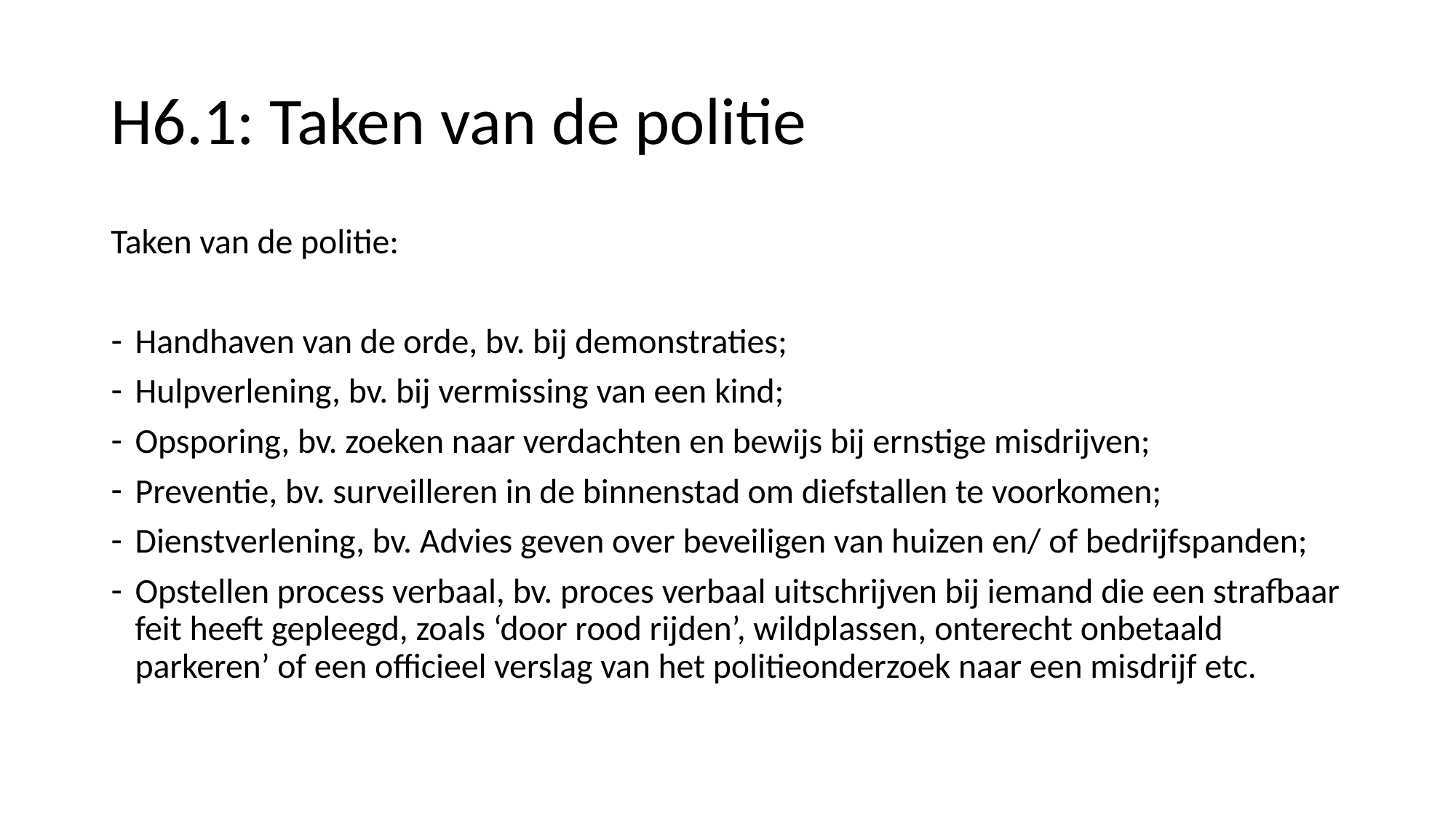

# H6.1: Taken van de politie
Taken van de politie:

Handhaven van de orde, bv. bij demonstraties;
Hulpverlening, bv. bij vermissing van een kind;
Opsporing, bv. zoeken naar verdachten en bewijs bij ernstige misdrijven;
Preventie, bv. surveilleren in de binnenstad om diefstallen te voorkomen;
Dienstverlening, bv. Advies geven over beveiligen van huizen en/ of bedrijfspanden;
Opstellen process verbaal, bv. proces verbaal uitschrijven bij iemand die een strafbaar feit heeft gepleegd, zoals ‘door rood rijden’, wildplassen, onterecht onbetaald parkeren’ of een officieel verslag van het politieonderzoek naar een misdrijf etc.